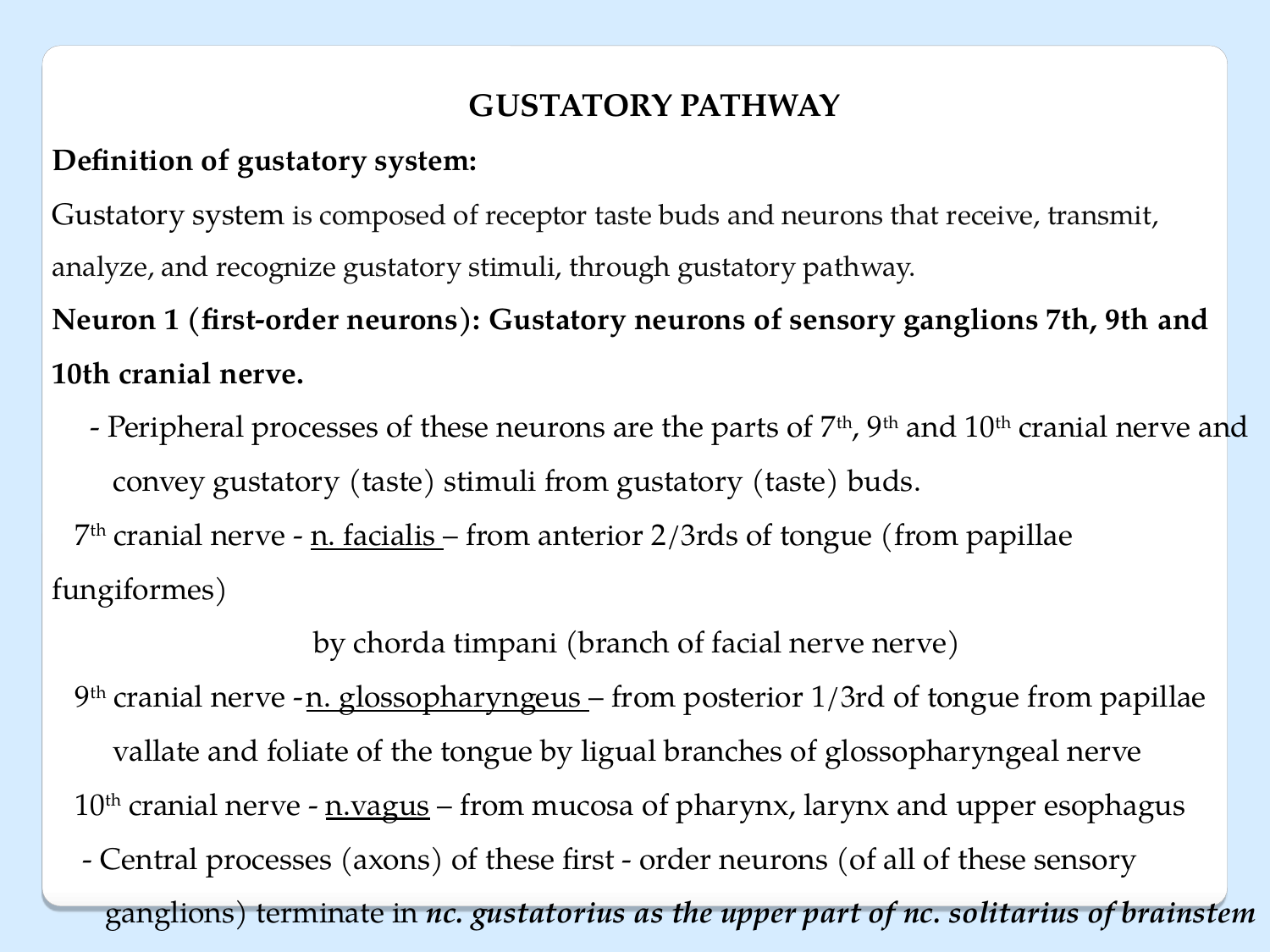

GUSTATORY PATHWAY
Definition of gustatory system:
Gustatory system is composed of receptor taste buds and neurons that receive, transmit, analyze, and recognize gustatory stimuli, through gustatory pathway.
Neuron 1 (first-order neurons): Gustatory neurons of sensory ganglions 7th, 9th and 10th cranial nerve.
     - Peripheral processes of these neurons are the parts of 7th, 9th and 10th cranial nerve and
        convey gustatory (taste) stimuli from gustatory (taste) buds.
   7th cranial nerve - n. facialis – from anterior 2/3rds of tongue (from papillae fungiformes)
		 by chorda timpani (branch of facial nerve nerve)
   9th cranial nerve -	n. glossopharyngeus – from posterior 1/3rd of tongue from papillae
        vallate and foliate of the tongue by ligual branches of glossopharyngeal nerve
   10th cranial nerve - n.vagus – from mucosa of pharynx, larynx and upper esophagus
    - Central processes (axons) of these first - order neurons (of all of these sensory
       ganglions) terminate in nc. gustatorius as the upper part of nc. solitarius of brainstem